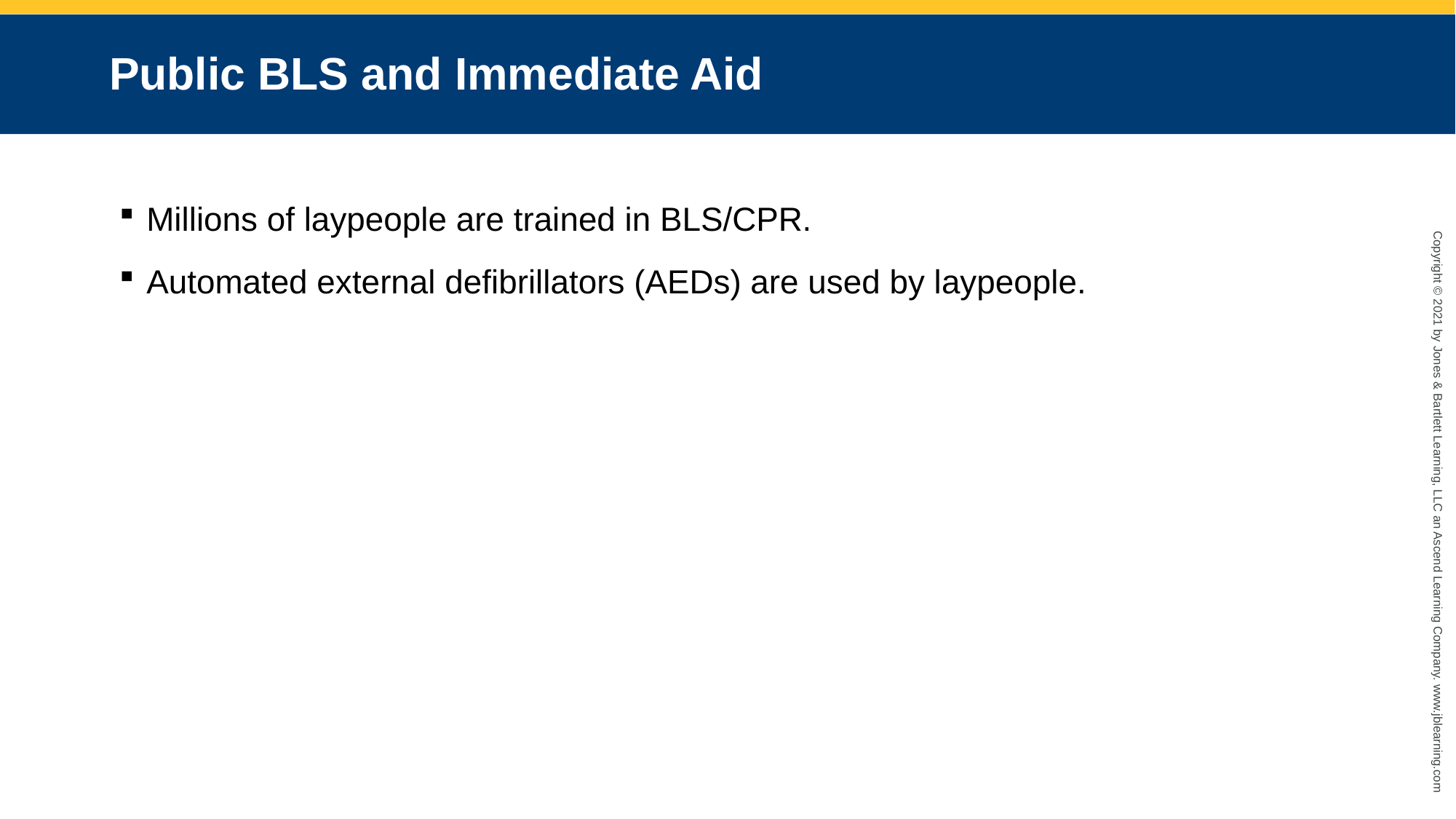

Public BLS and Immediate Aid
Millions of laypeople are trained in BLS/CPR.
Automated external defibrillators (AEDs) are used by laypeople.